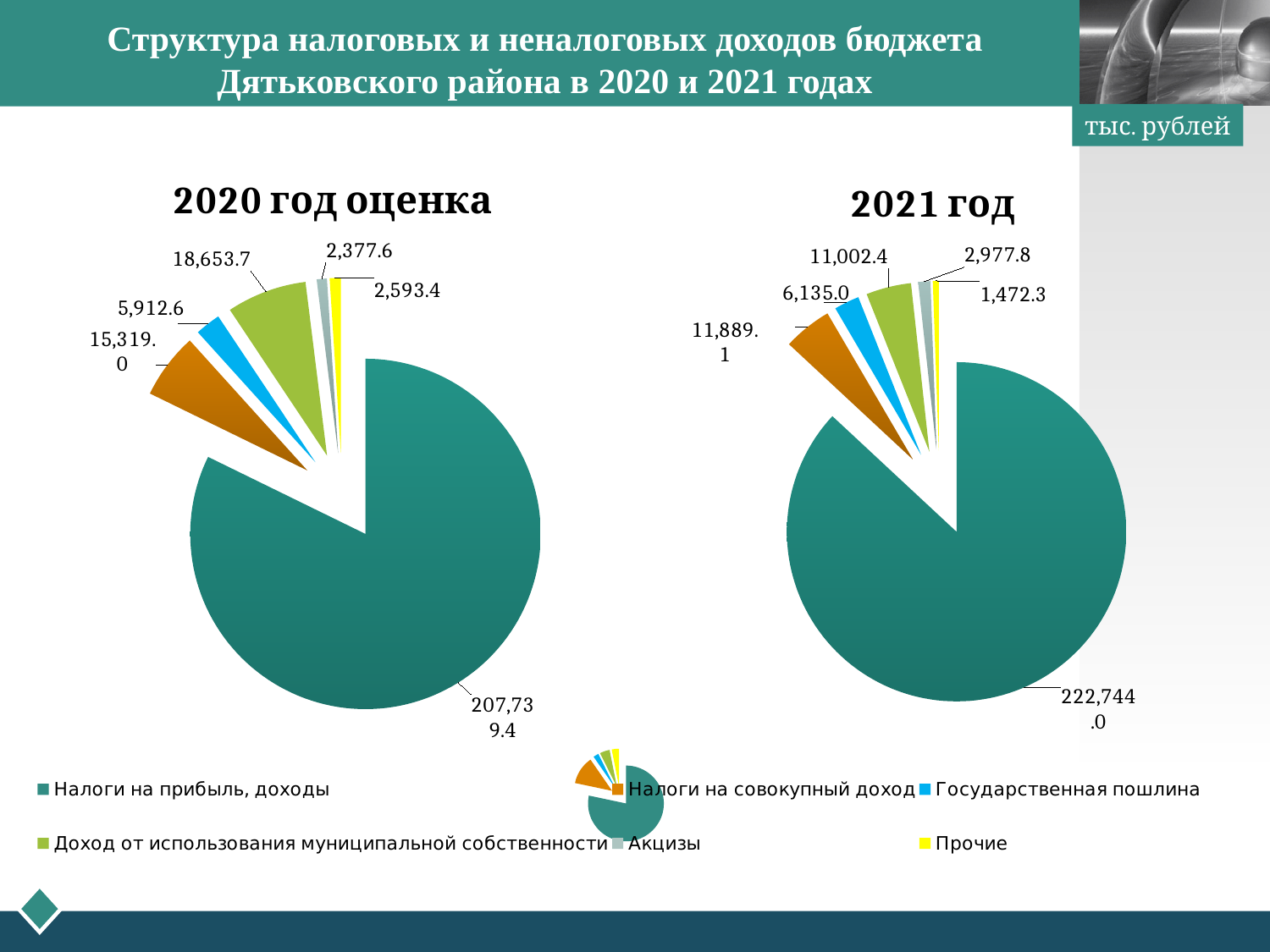

Структура налоговых и неналоговых доходов бюджета Дятьковского района в 2020 и 2021 годах
тыс. рублей

### Chart:

| Category | 2020 год оценка |
|---|---|
| Налоги на прибыль, доходы | 207739.4 |
| Налоги на совокупный доход | 15319.04 |
| Государственная пошлина | 5912.6 |
| Доход от использования муниципальной собственности | 18653.66 |
| Акцизы | 2377.6 |
| Прочие | 2593.4 |

### Chart: 2021 год

| Category | 2021 год прогноз |
|---|---|
| Налоги на прибыль, доходы | 222744.0 |
| Налоги на совокупный доход | 11889.09 |
| Государственная пошлина | 6135.0 |
| Доход от использования муниципальной собственности | 11002.36 |
| Акцизы | 2977.8 |
| Прочие | 1472.3 |

### Chart

| Category | 2017 год |
|---|---|
| Налоги на прибыль, доходы | 159978.6 |
| Налоги на совокупный доход | 24601.7 |
| Государственная пошлина | 4687.0 |
| Доход от использования муниципальной собственности | 8625.0 |
| Акцизы | None |
| Прочие | 6361.499999999971 |